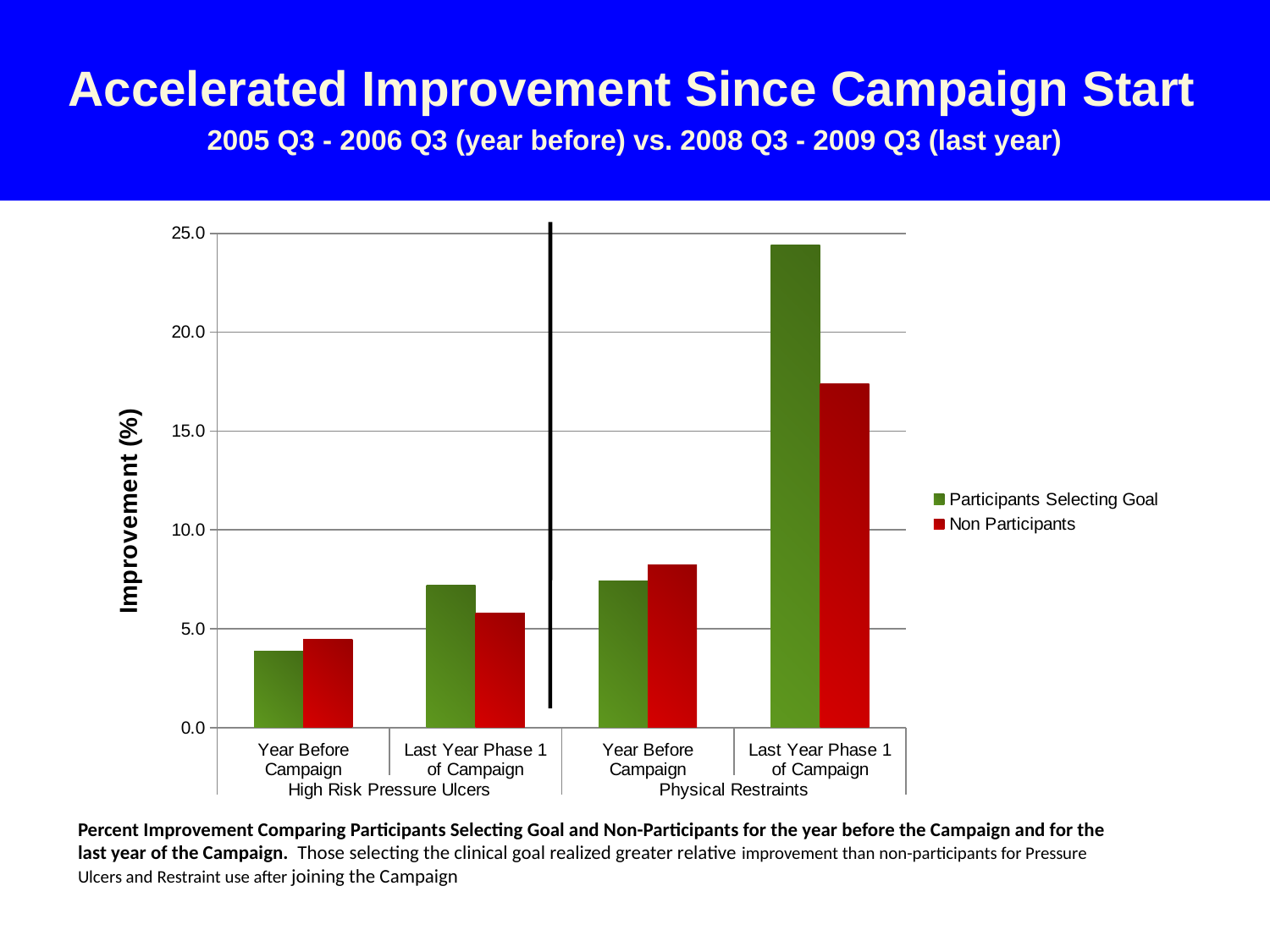

Accelerated Improvement Since Campaign Start
2005 Q3 - 2006 Q3 (year before) vs. 2008 Q3 - 2009 Q3 (last year)

### Chart

| Category | Participants Selecting Goal | Non Participants |
|---|---|---|
| Year Before Campaign | 3.875968992248033 | 4.477611940298504 |
| Last Year Phase 1
of Campaign | 7.2 | 5.8 |
| Year Before Campaign | 7.407407407407399 | 8.219178082191588 |
| Last Year Phase 1
of Campaign | 24.4 | 17.4 |
Percent Improvement Comparing Participants Selecting Goal and Non-Participants for the year before the Campaign and for the last year of the Campaign.  Those selecting the clinical goal realized greater relative improvement than non-participants for Pressure Ulcers and Restraint use after joining the Campaign